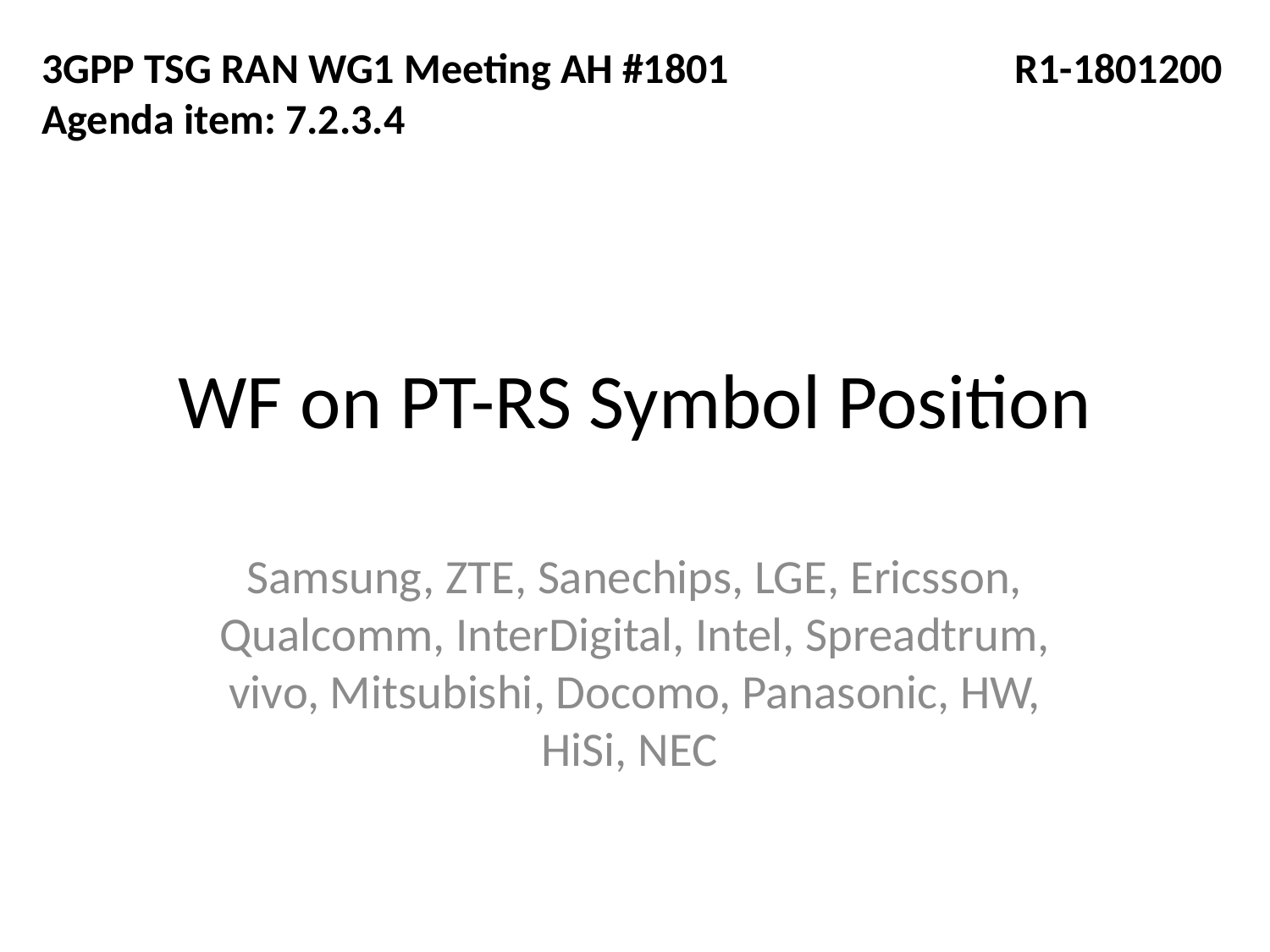

3GPP TSG RAN WG1 Meeting AH #1801
Agenda item: 7.2.3.4
R1-1801200
# WF on PT-RS Symbol Position
Samsung, ZTE, Sanechips, LGE, Ericsson, Qualcomm, InterDigital, Intel, Spreadtrum, vivo, Mitsubishi, Docomo, Panasonic, HW, HiSi, NEC